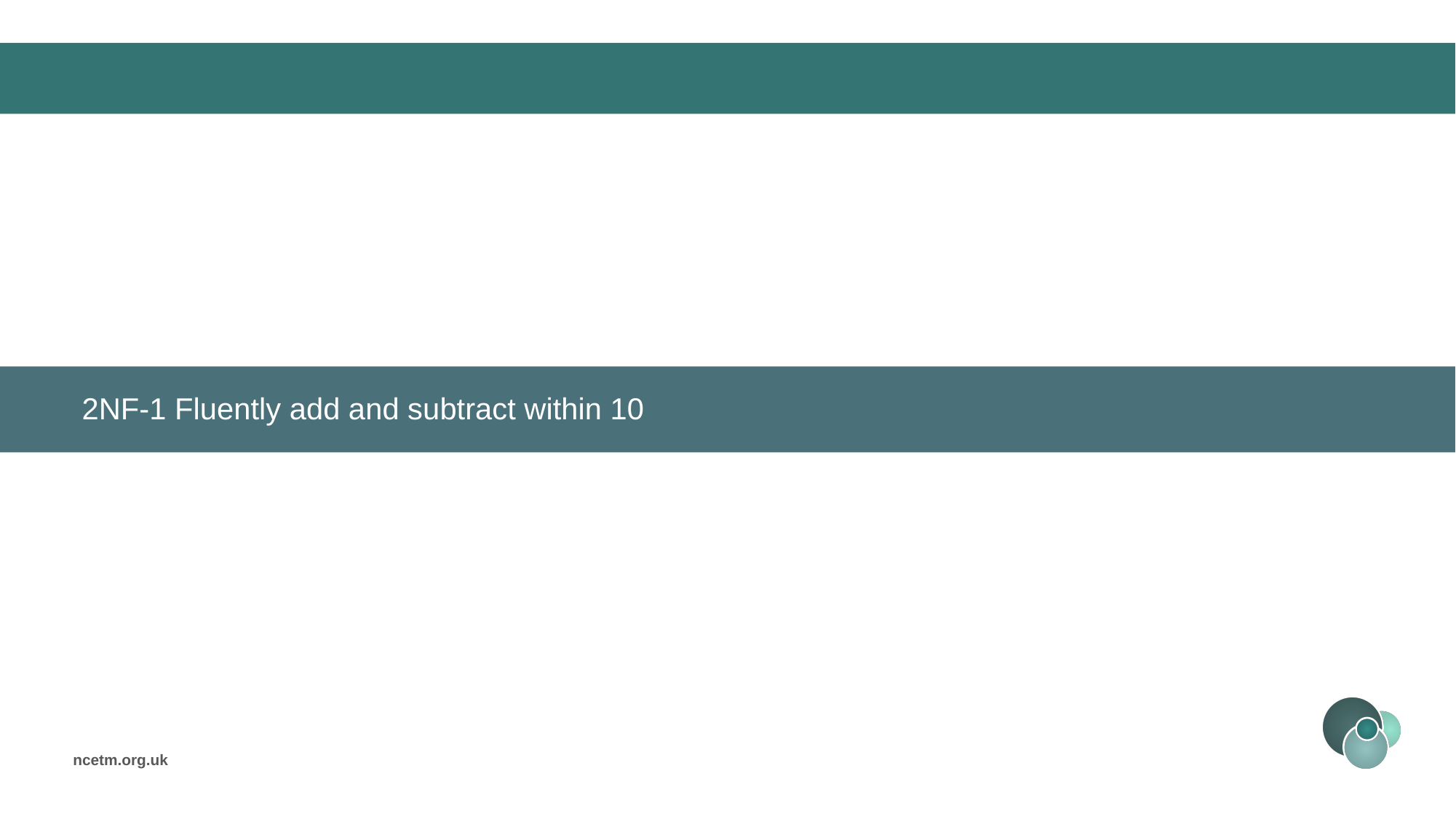

2NF-1 Fluently add and subtract within 10